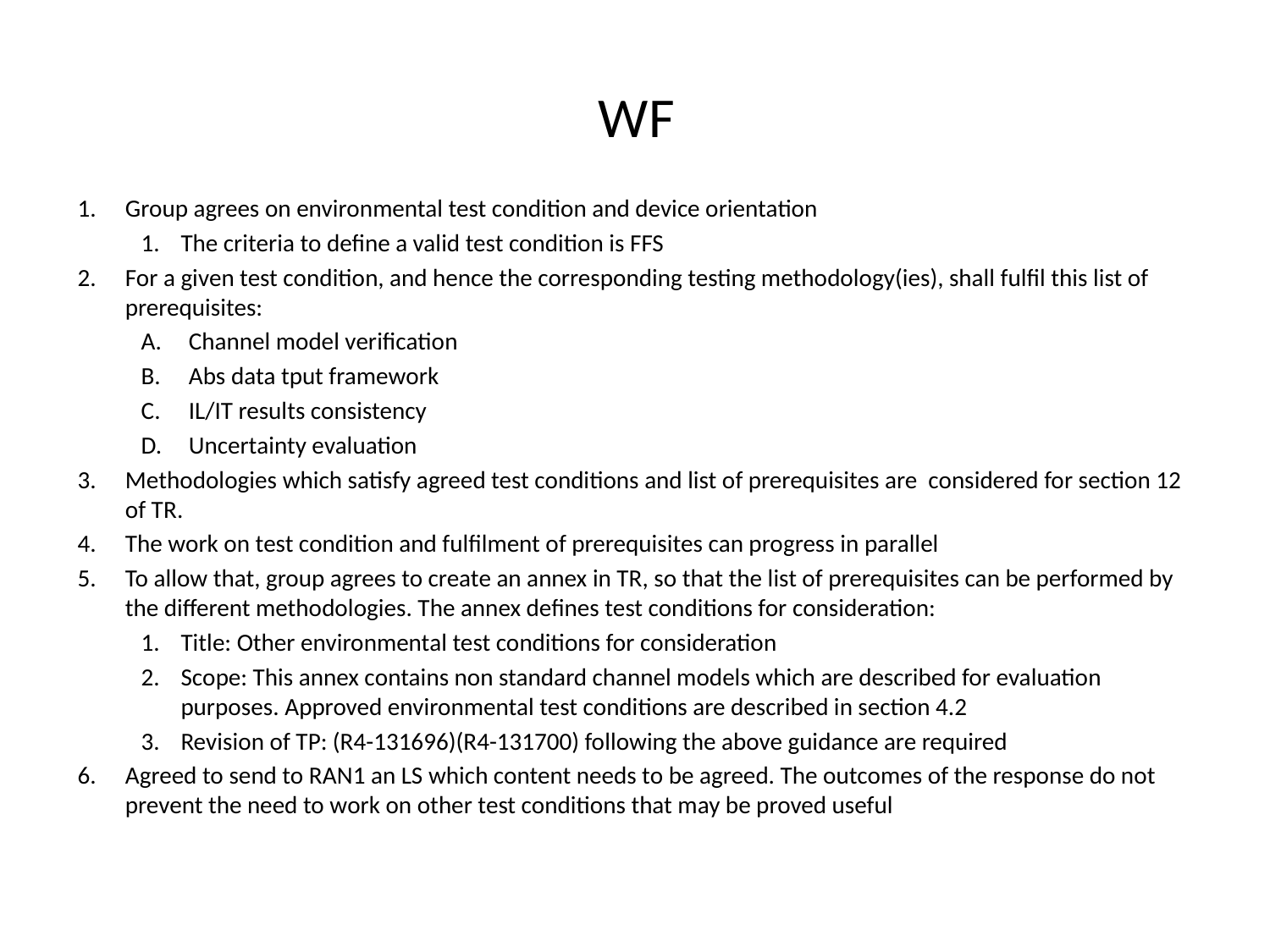

# WF
Group agrees on environmental test condition and device orientation
The criteria to define a valid test condition is FFS
For a given test condition, and hence the corresponding testing methodology(ies), shall fulfil this list of prerequisites:
Channel model verification
Abs data tput framework
IL/IT results consistency
Uncertainty evaluation
Methodologies which satisfy agreed test conditions and list of prerequisites are  considered for section 12 of TR.
The work on test condition and fulfilment of prerequisites can progress in parallel
To allow that, group agrees to create an annex in TR, so that the list of prerequisites can be performed by the different methodologies. The annex defines test conditions for consideration:
Title: Other environmental test conditions for consideration
Scope: This annex contains non standard channel models which are described for evaluation purposes. Approved environmental test conditions are described in section 4.2
Revision of TP: (R4-131696)(R4-131700) following the above guidance are required
Agreed to send to RAN1 an LS which content needs to be agreed. The outcomes of the response do not prevent the need to work on other test conditions that may be proved useful